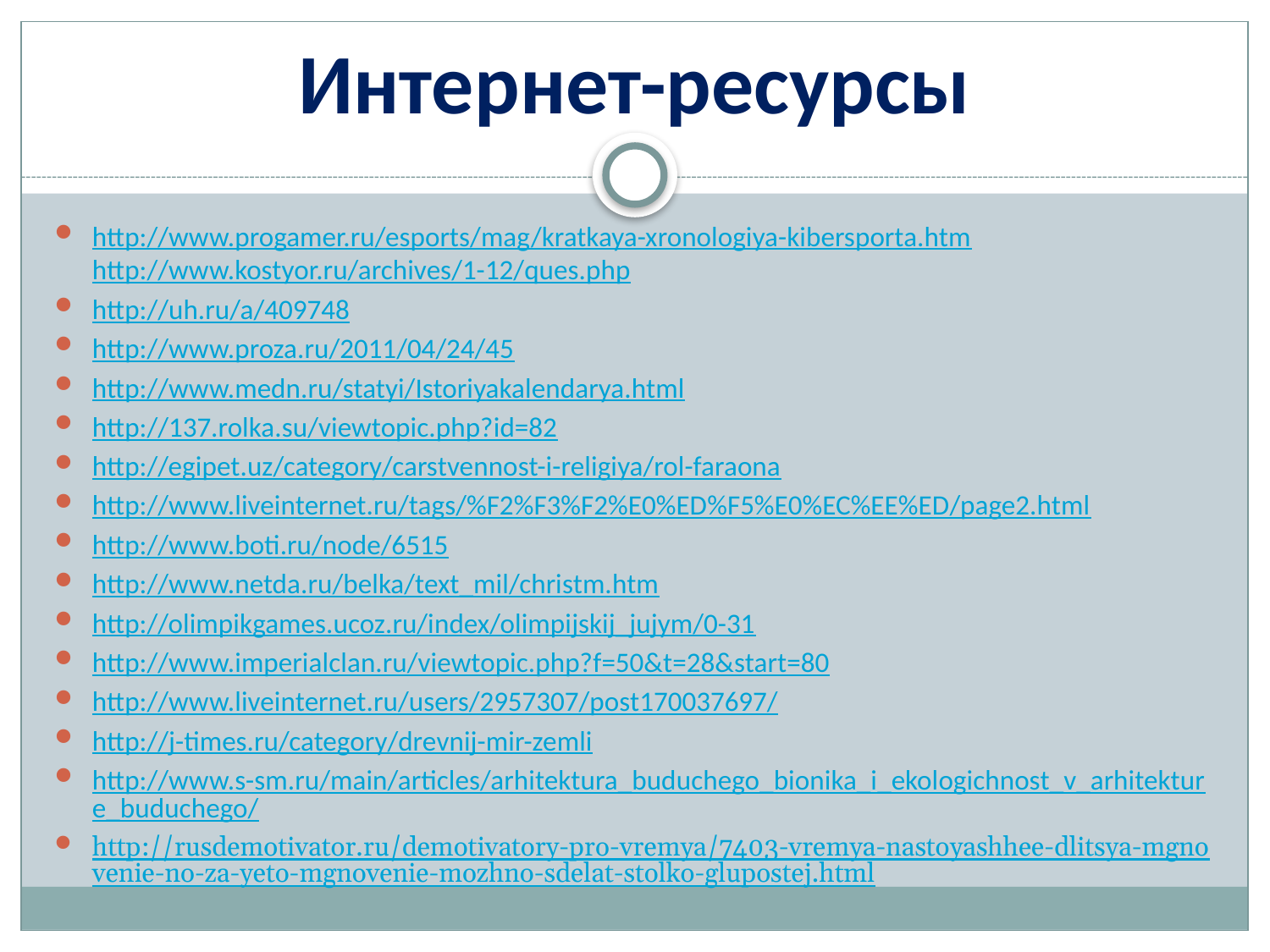

# Интернет-ресурсы
http://www.progamer.ru/esports/mag/kratkaya-xronologiya-kibersporta.htmhttp://www.kostyor.ru/archives/1-12/ques.php
http://uh.ru/a/409748
http://www.proza.ru/2011/04/24/45
http://www.medn.ru/statyi/Istoriyakalendarya.html
http://137.rolka.su/viewtopic.php?id=82
http://egipet.uz/category/carstvennost-i-religiya/rol-faraona
http://www.liveinternet.ru/tags/%F2%F3%F2%E0%ED%F5%E0%EC%EE%ED/page2.html
http://www.boti.ru/node/6515
http://www.netda.ru/belka/text_mil/christm.htm
http://olimpikgames.ucoz.ru/index/olimpijskij_jujym/0-31
http://www.imperialclan.ru/viewtopic.php?f=50&t=28&start=80
http://www.liveinternet.ru/users/2957307/post170037697/
http://j-times.ru/category/drevnij-mir-zemli
http://www.s-sm.ru/main/articles/arhitektura_buduchego_bionika_i_ekologichnost_v_arhitekture_buduchego/
http://rusdemotivator.ru/demotivatory-pro-vremya/7403-vremya-nastoyashhee-dlitsya-mgnovenie-no-za-yeto-mgnovenie-mozhno-sdelat-stolko-glupostej.html